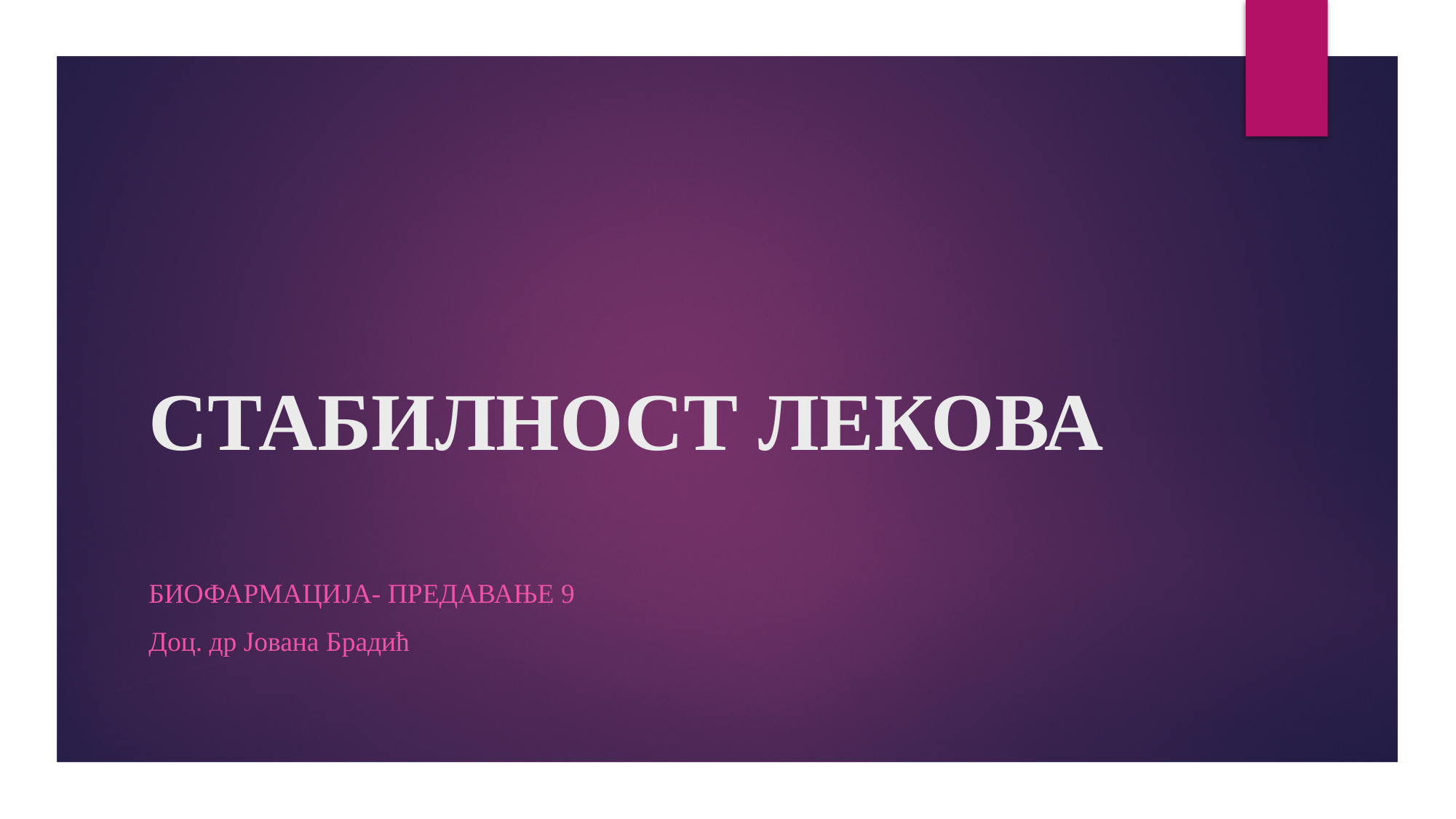

# СТАБИЛНОСТ ЛЕКОВА
Биофармација- предавање 9
Доц. др Јована Брадић